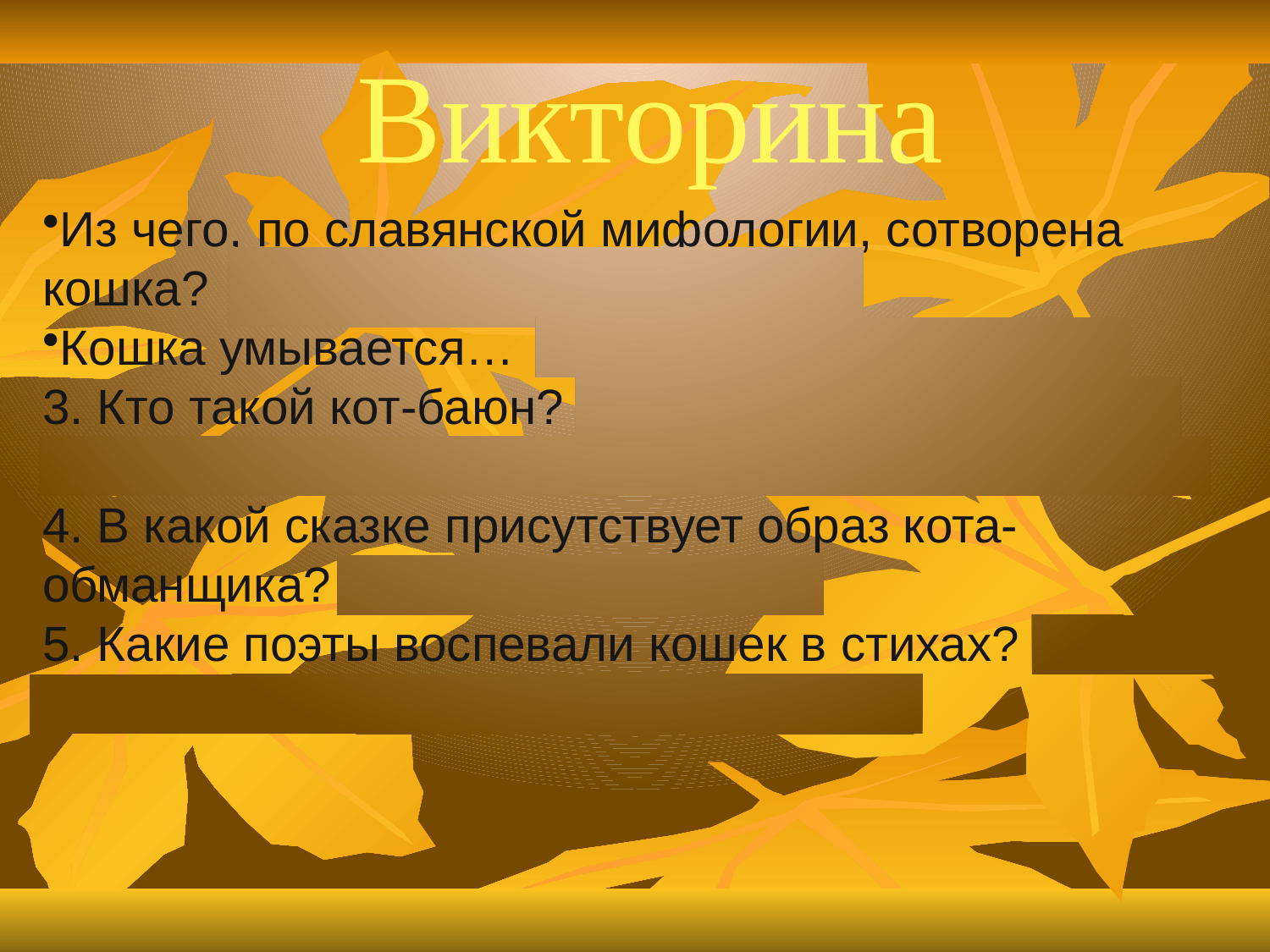

Викторина
Из чего, по славянской мифологии, сотворена кошка?  (из рукавицы Девы Марии).
Кошка умывается…  (гостей в дом зазывает).
3. Кто такой кот-баюн? ( Кот Баюн – персонаж   русских волшебных сказок, говорун и рассказчик).
4. В какой сказке присутствует образ кота-обманщика? («Золотой ключик»).
5. Какие поэты воспевали кошек в стихах? (С.А. Есенин, А.А. Ахматова, М. Цветаева)